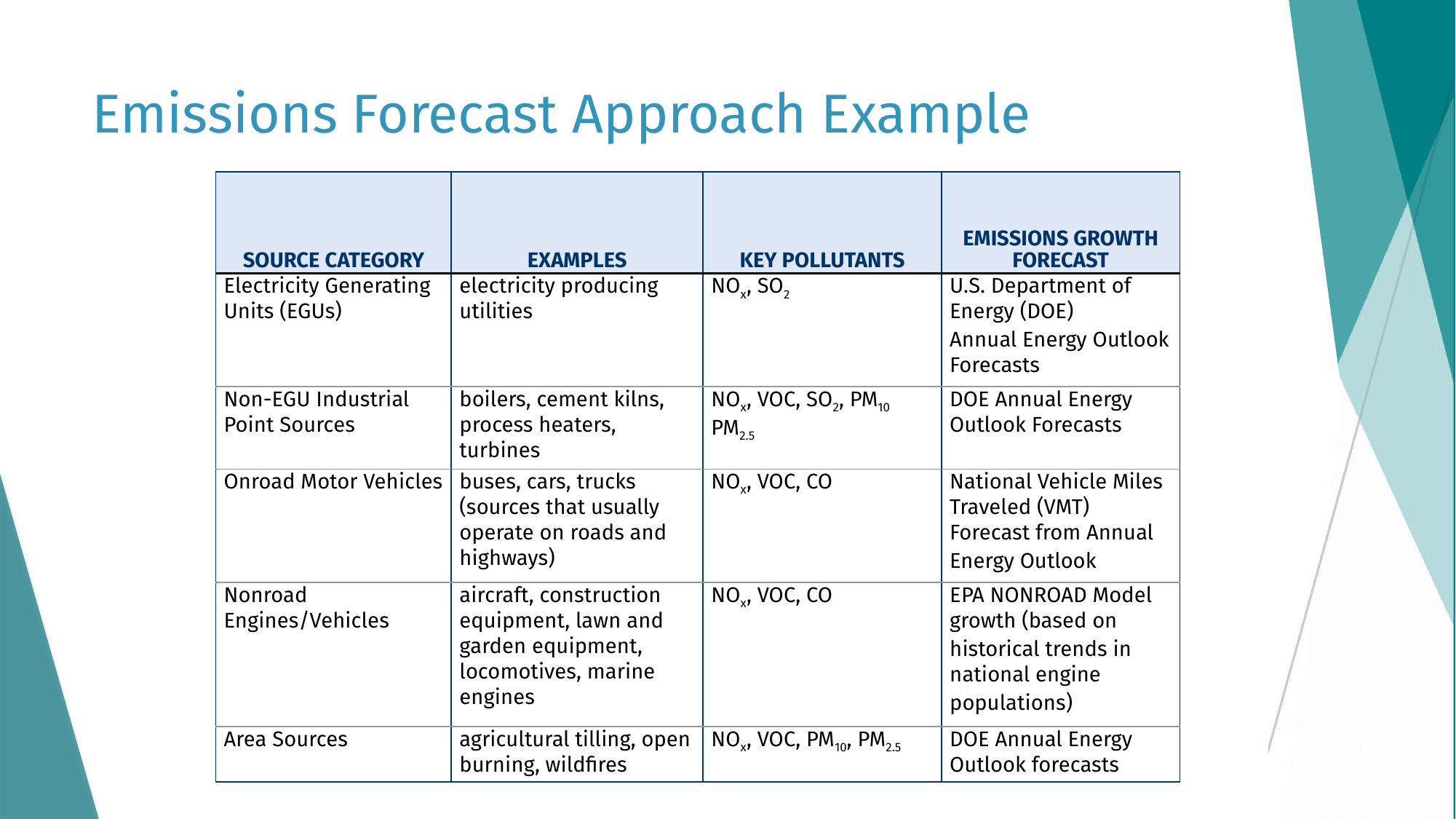

# Emissions Forecast Approach Example
| Source Category | Examples | Key Pollutants | Emissions Growth Forecast |
| --- | --- | --- | --- |
| Electricity Generating Units (EGUs) | electricity producing utilities | NOx, SO2 | U.S. Department of Energy (DOE) Annual Energy Outlook Forecasts |
| Non-EGU Industrial Point Sources | boilers, cement kilns, process heaters, turbines | NOx, VOC, SO2, PM10 PM2.5 | DOE Annual Energy Outlook Forecasts |
| Onroad Motor Vehicles | buses, cars, trucks (sources that usually operate on roads and highways) | NOx, VOC, CO | National Vehicle Miles Traveled (VMT) Forecast from Annual Energy Outlook |
| Nonroad Engines/Vehicles | aircraft, construction equipment, lawn and garden equipment, locomotives, marine engines | NOx, VOC, CO | EPA NONROAD Model growth (based on historical trends in national engine populations) |
| Area Sources | agricultural tilling, open burning, wildfires | NOx, VOC, PM10, PM2.5 | DOE Annual Energy Outlook forecasts |
13